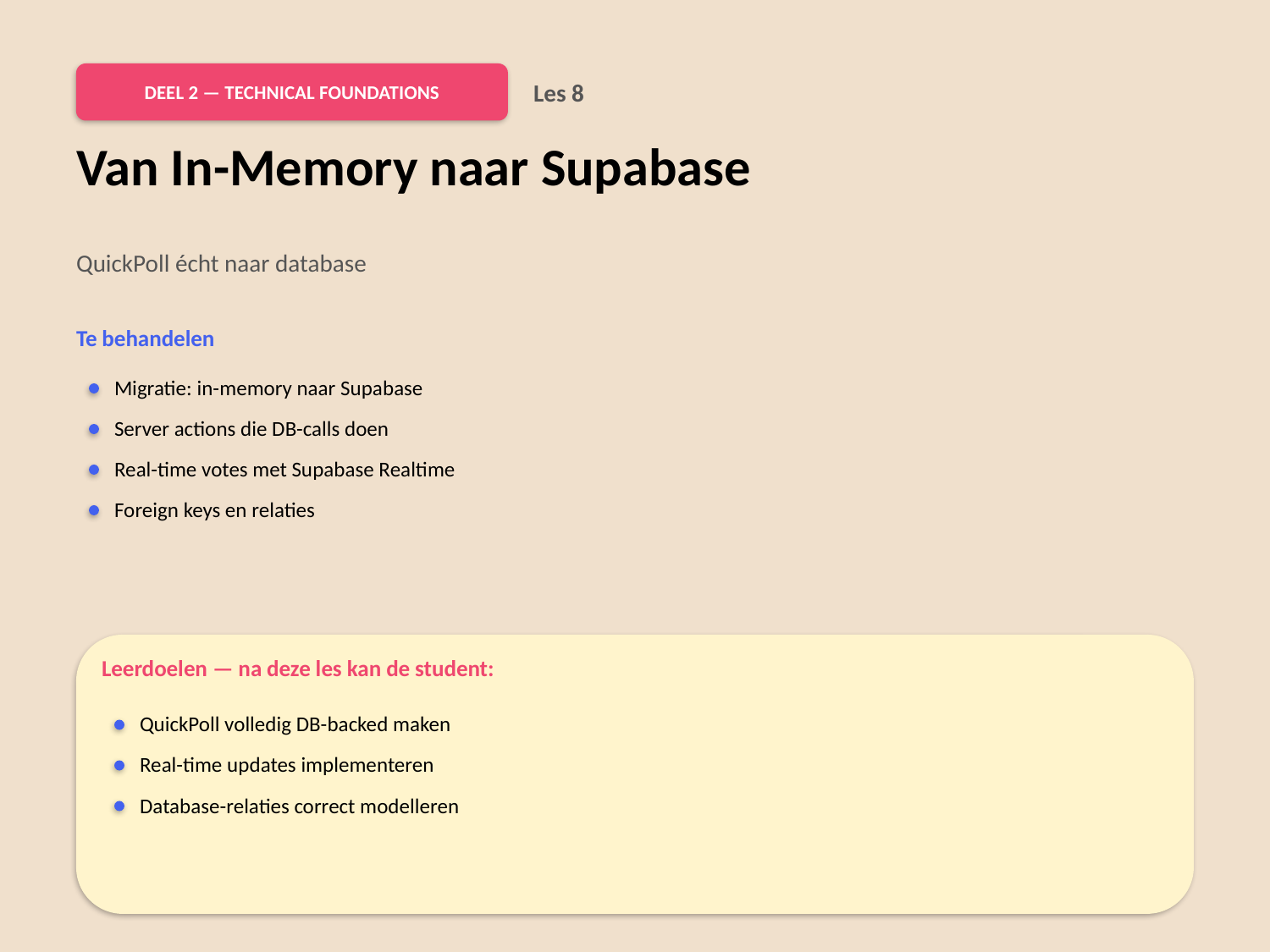

DEEL 2 — TECHNICAL FOUNDATIONS
Les 8
Van In-Memory naar Supabase
QuickPoll écht naar database
Te behandelen
Migratie: in-memory naar Supabase

Server actions die DB-calls doen

Real-time votes met Supabase Realtime

Foreign keys en relaties

Leerdoelen — na deze les kan de student:
QuickPoll volledig DB-backed maken

Real-time updates implementeren

Database-relaties correct modelleren